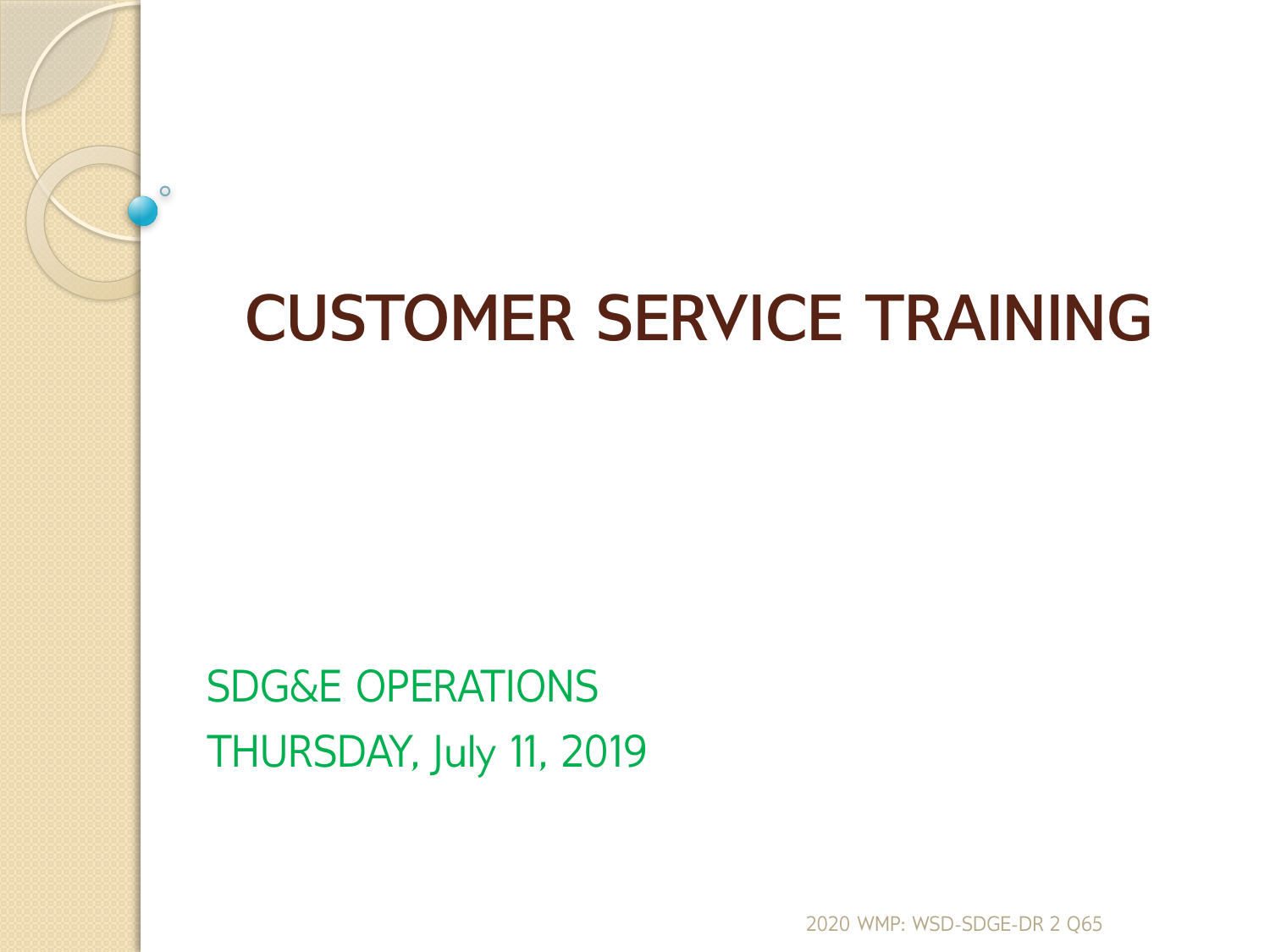

# CUSTOMER SERVICE TRAINING
SDG&E OPERATIONS
THURSDAY, July 11, 2019
2020 WMP: WSD-SDGE-DR 2 Q65